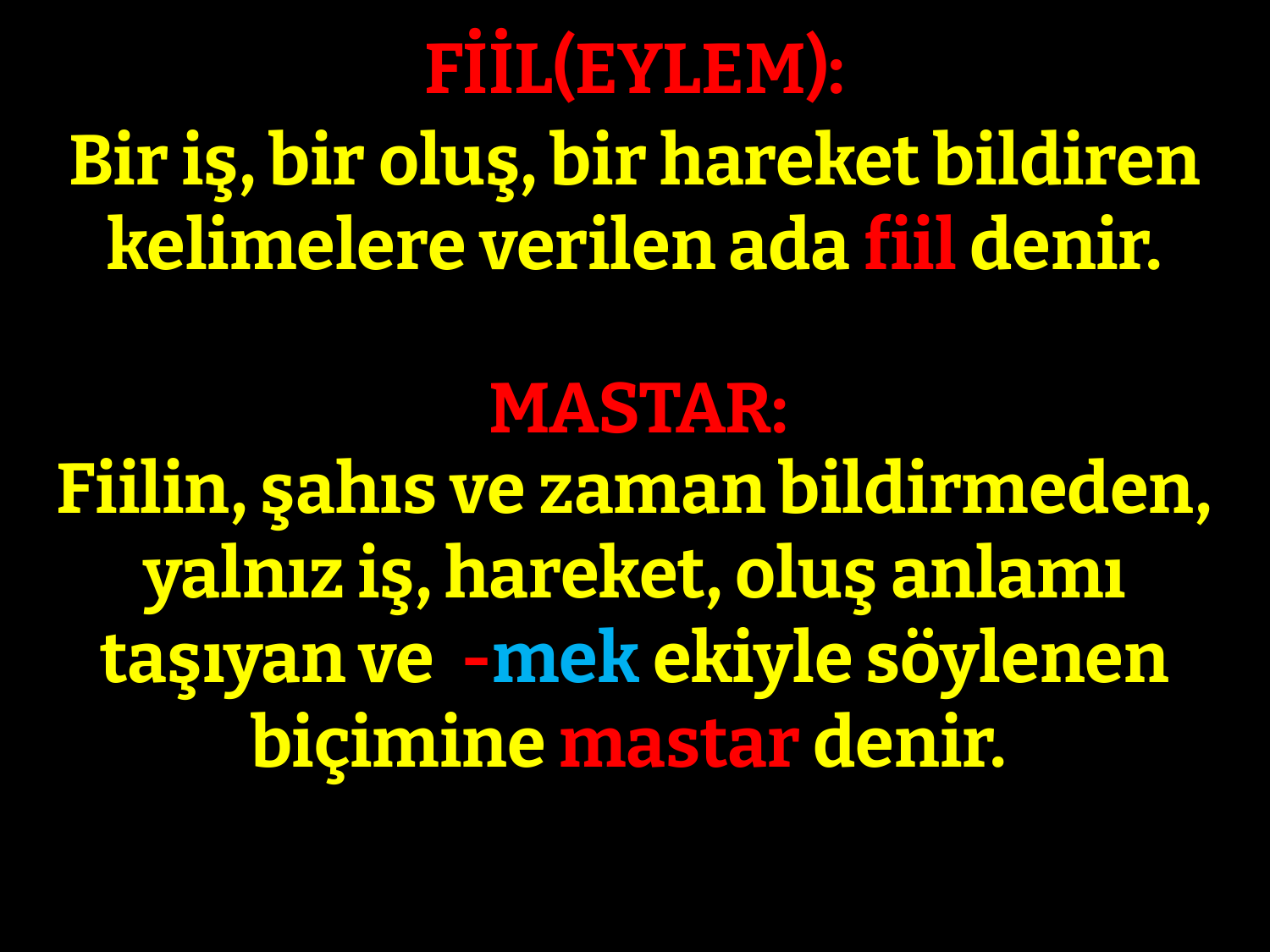

FİİL(EYLEM):
Bir iş, bir oluş, bir hareket bildiren kelimelere verilen ada fiil denir.

#
MASTAR:
Fiilin, şahıs ve zaman bildirmeden, yalnız iş, hareket, oluş anlamı taşıyan ve  -mek ekiyle söylenen biçimine mastar denir.